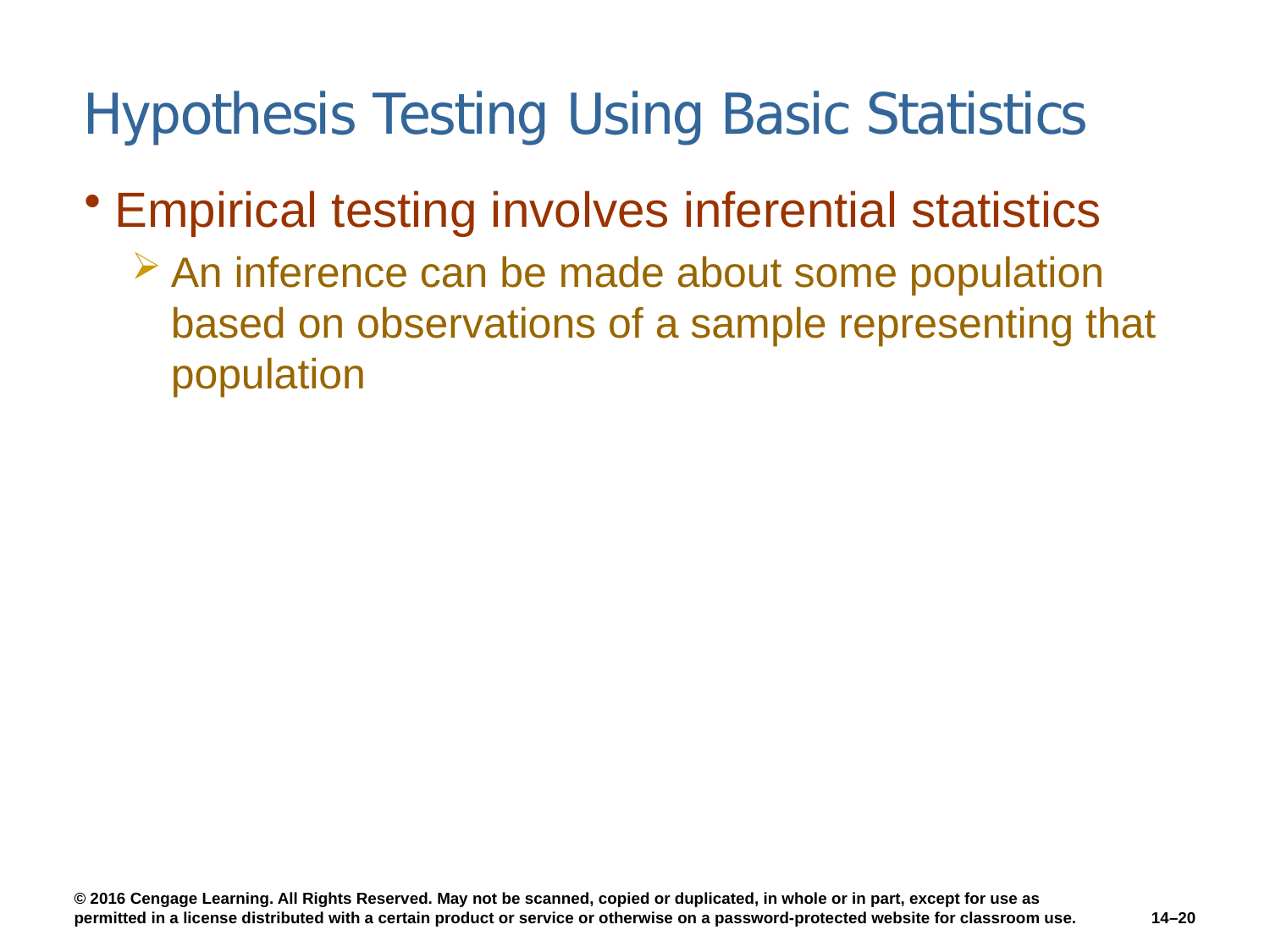

# Hypothesis Testing Using Basic Statistics
Empirical testing involves inferential statistics
An inference can be made about some population based on observations of a sample representing that population
14–20
© 2016 Cengage Learning. All Rights Reserved. May not be scanned, copied or duplicated, in whole or in part, except for use as permitted in a license distributed with a certain product or service or otherwise on a password-protected website for classroom use.